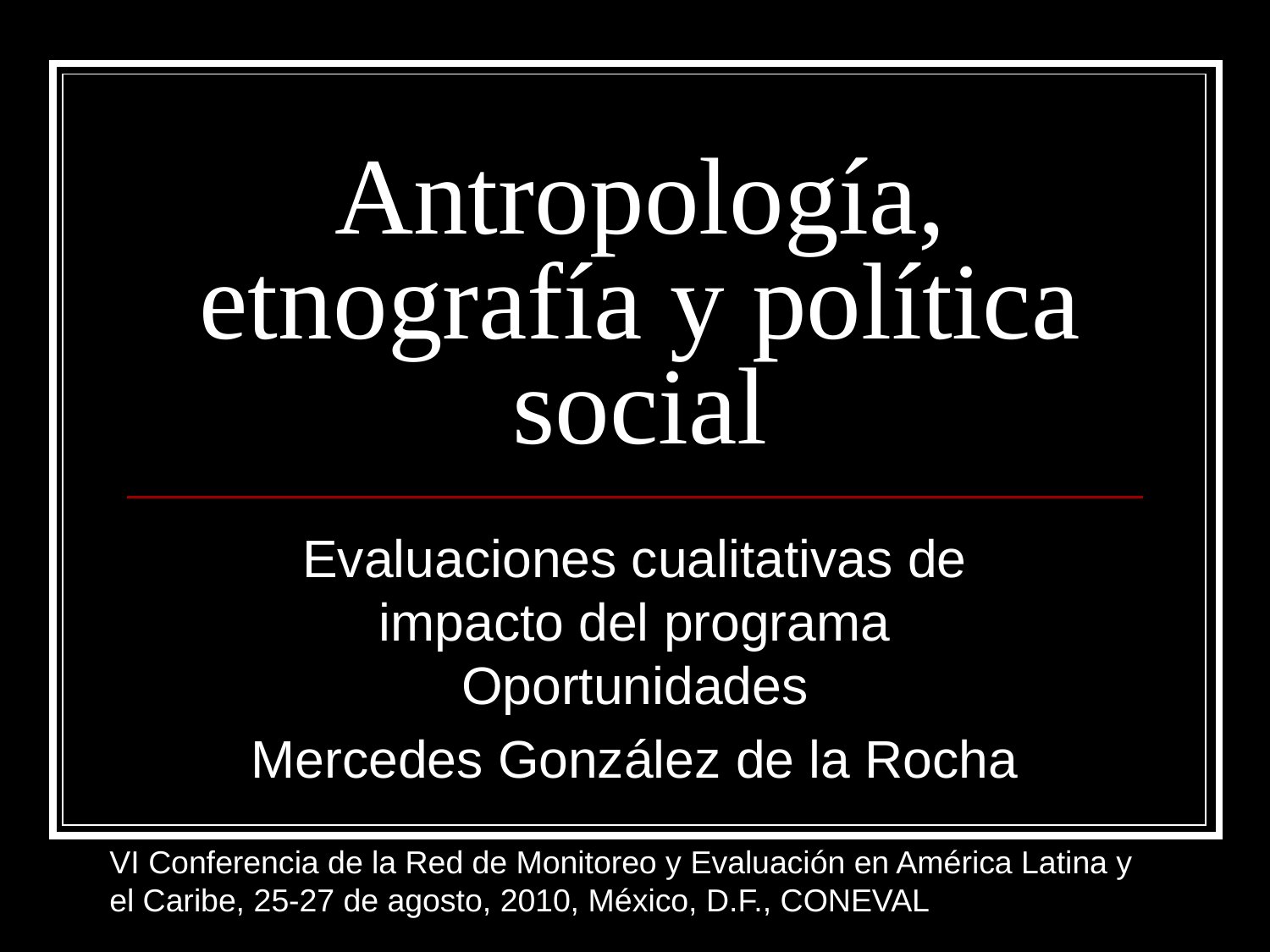

# Antropología, etnografía y política social
Evaluaciones cualitativas de impacto del programa Oportunidades
Mercedes González de la Rocha

VI Conferencia de la Red de Monitoreo y Evaluación en América Latina y el Caribe, 25-27 de agosto, 2010, México, D.F., CONEVAL